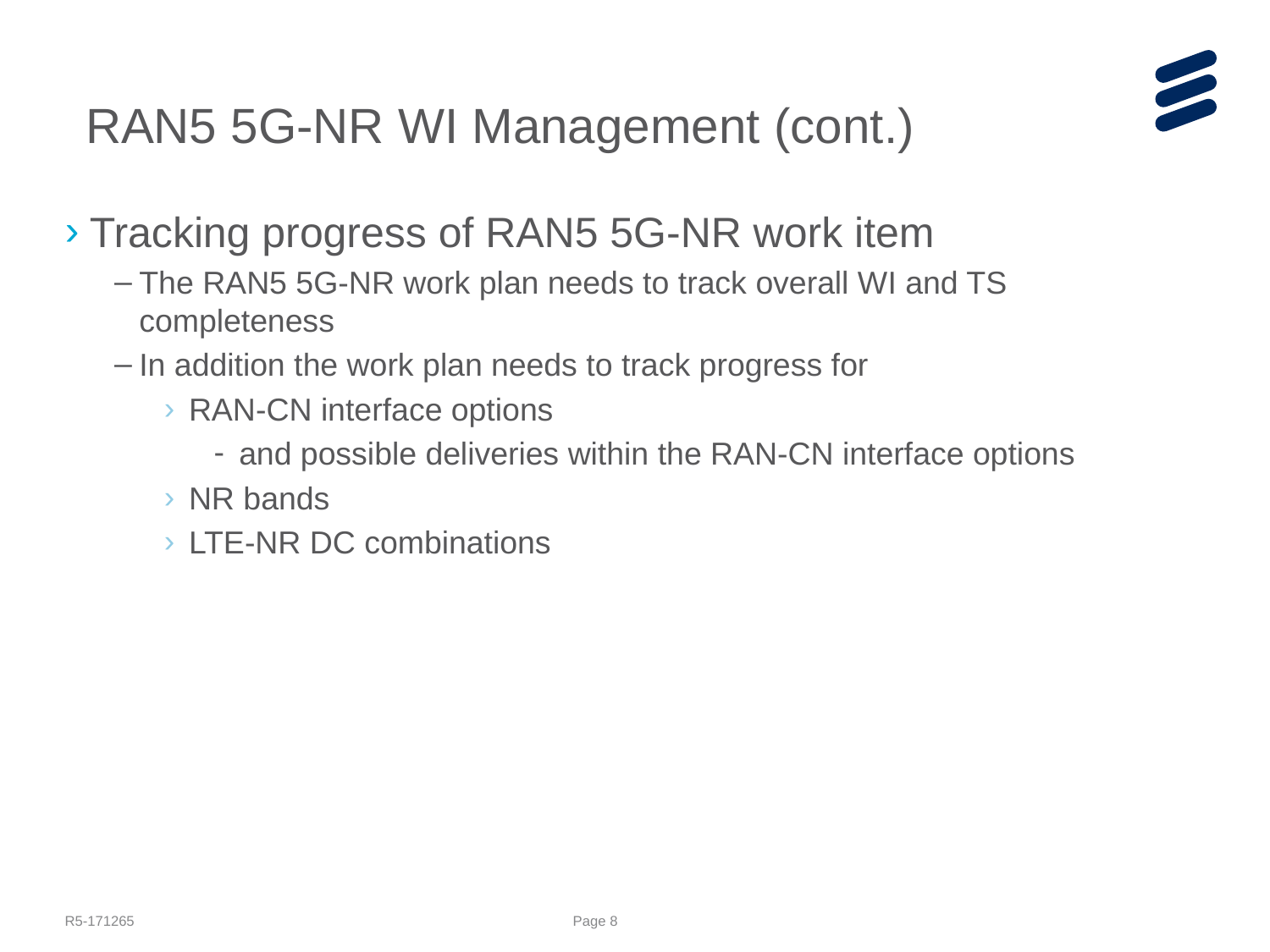

RAN5 5G-NR WI Management (cont.)
Tracking progress of RAN5 5G-NR work item
The RAN5 5G-NR work plan needs to track overall WI and TS completeness
In addition the work plan needs to track progress for
RAN-CN interface options
and possible deliveries within the RAN-CN interface options
NR bands
LTE-NR DC combinations